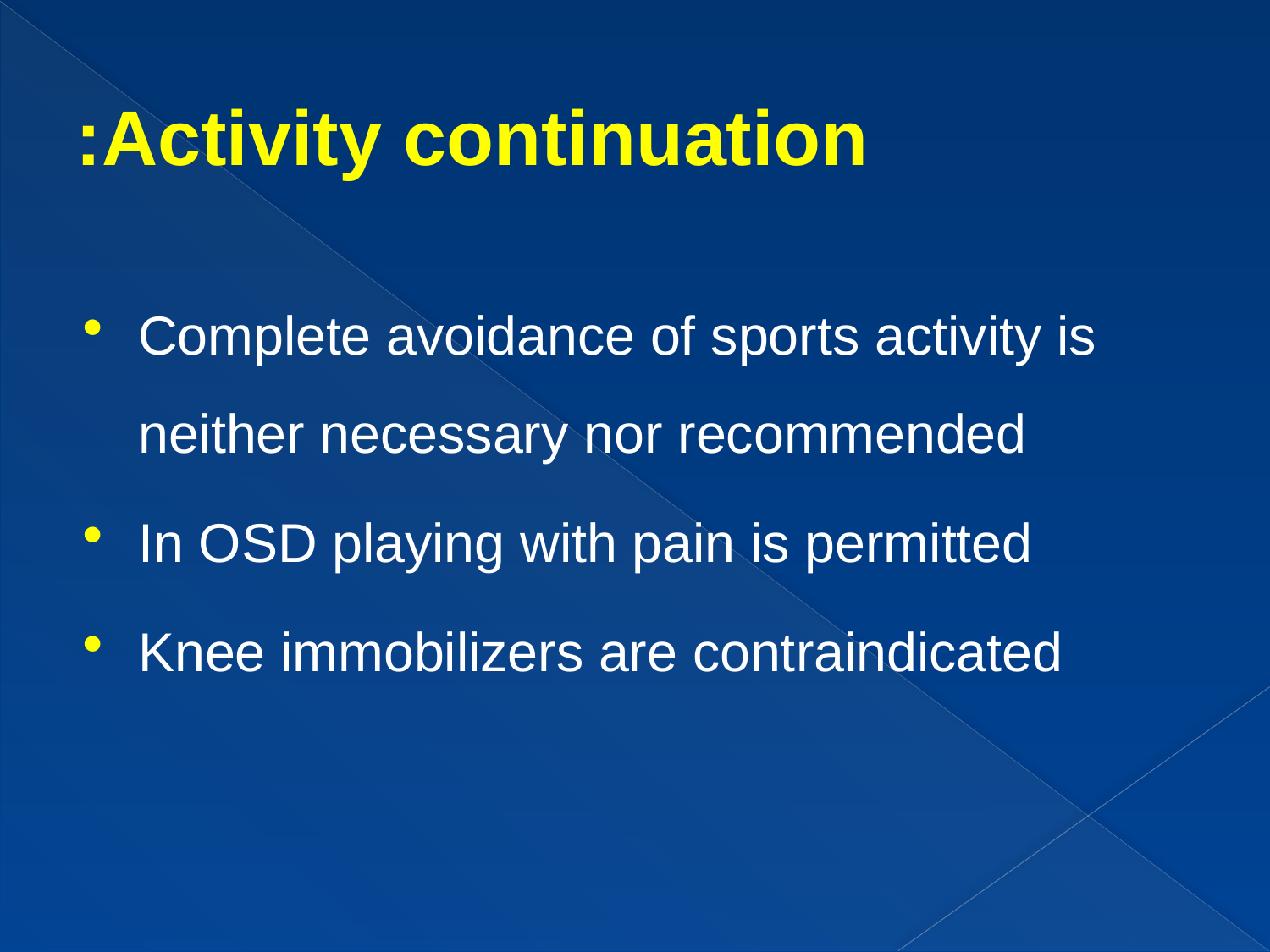

# Activity continuation:
Complete avoidance of sports activity is neither necessary nor recommended
In OSD playing with pain is permitted
Knee immobilizers are contraindicated